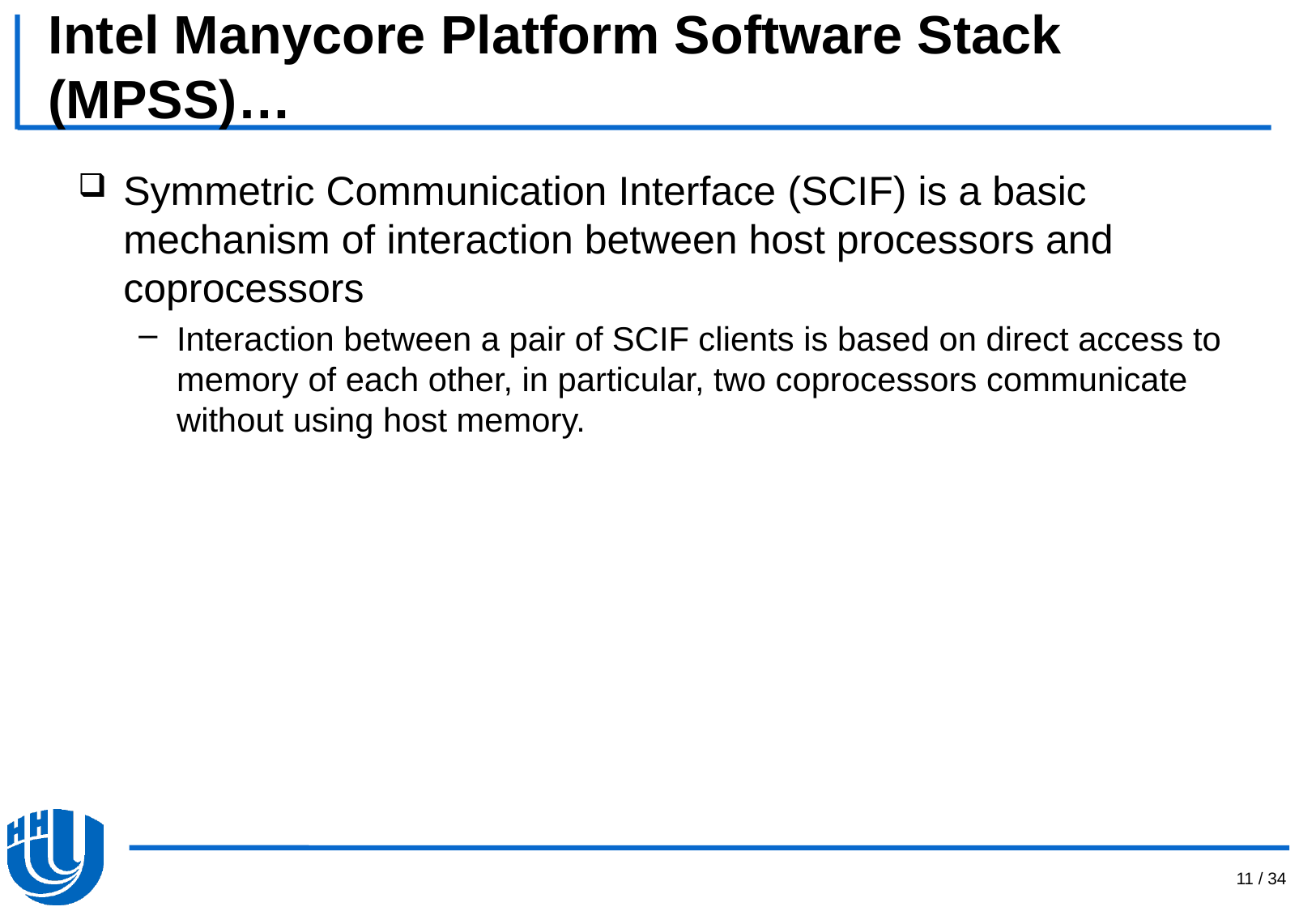

# Intel Manycore Platform Software Stack (MPSS)…
Symmetric Communication Interface (SCIF) is a basic mechanism of interaction between host processors and coprocessors
Interaction between a pair of SCIF clients is based on direct access to memory of each other, in particular, two coprocessors communicate without using host memory.
11